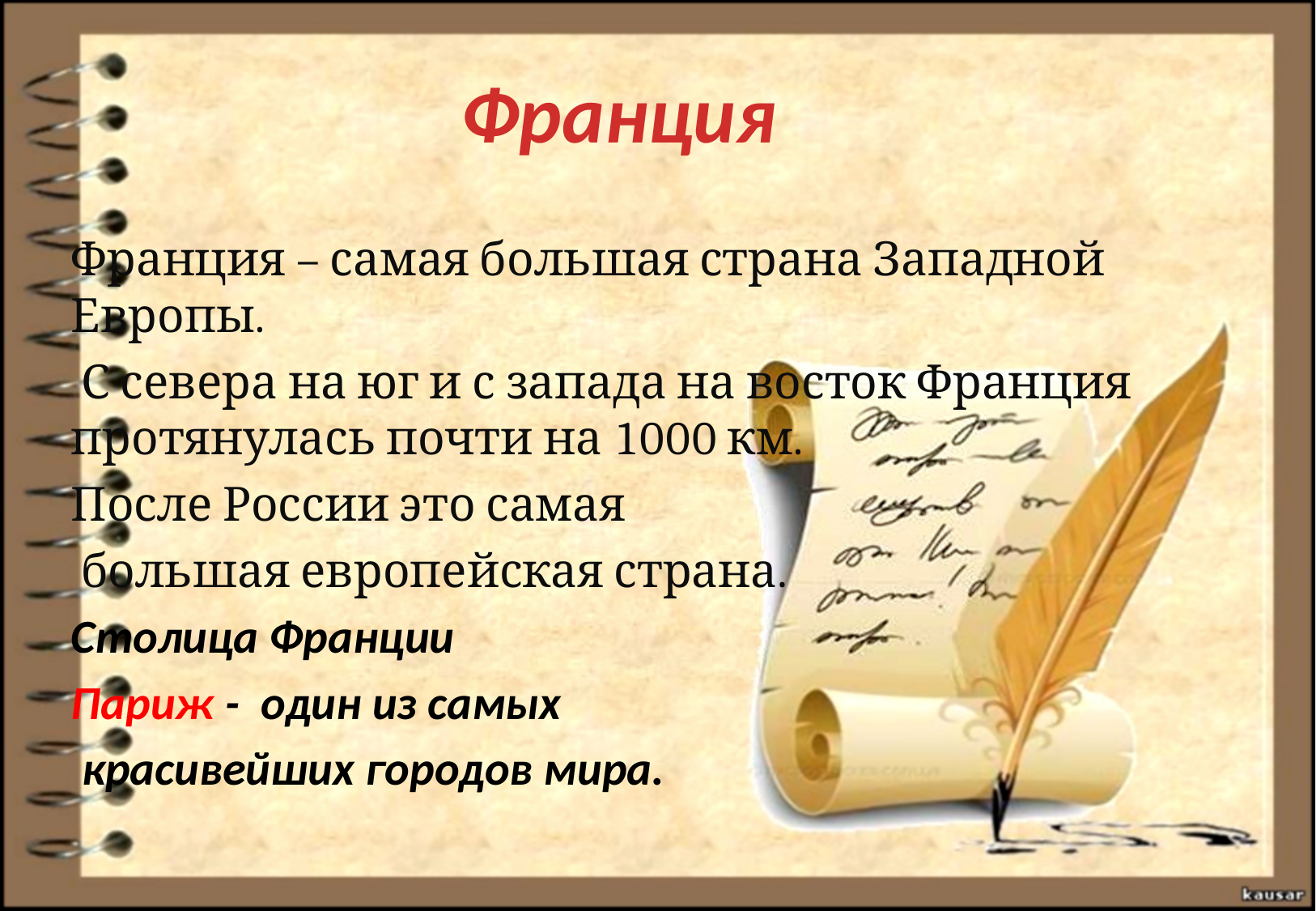

Франция
Франция – самая большая страна Западной Европы.
 С севера на юг и с запада на восток Франция протянулась почти на 1000 км.
После России это самая
 большая европейская страна.
Столица Франции
Париж -  один из самых
 красивейших городов мира.